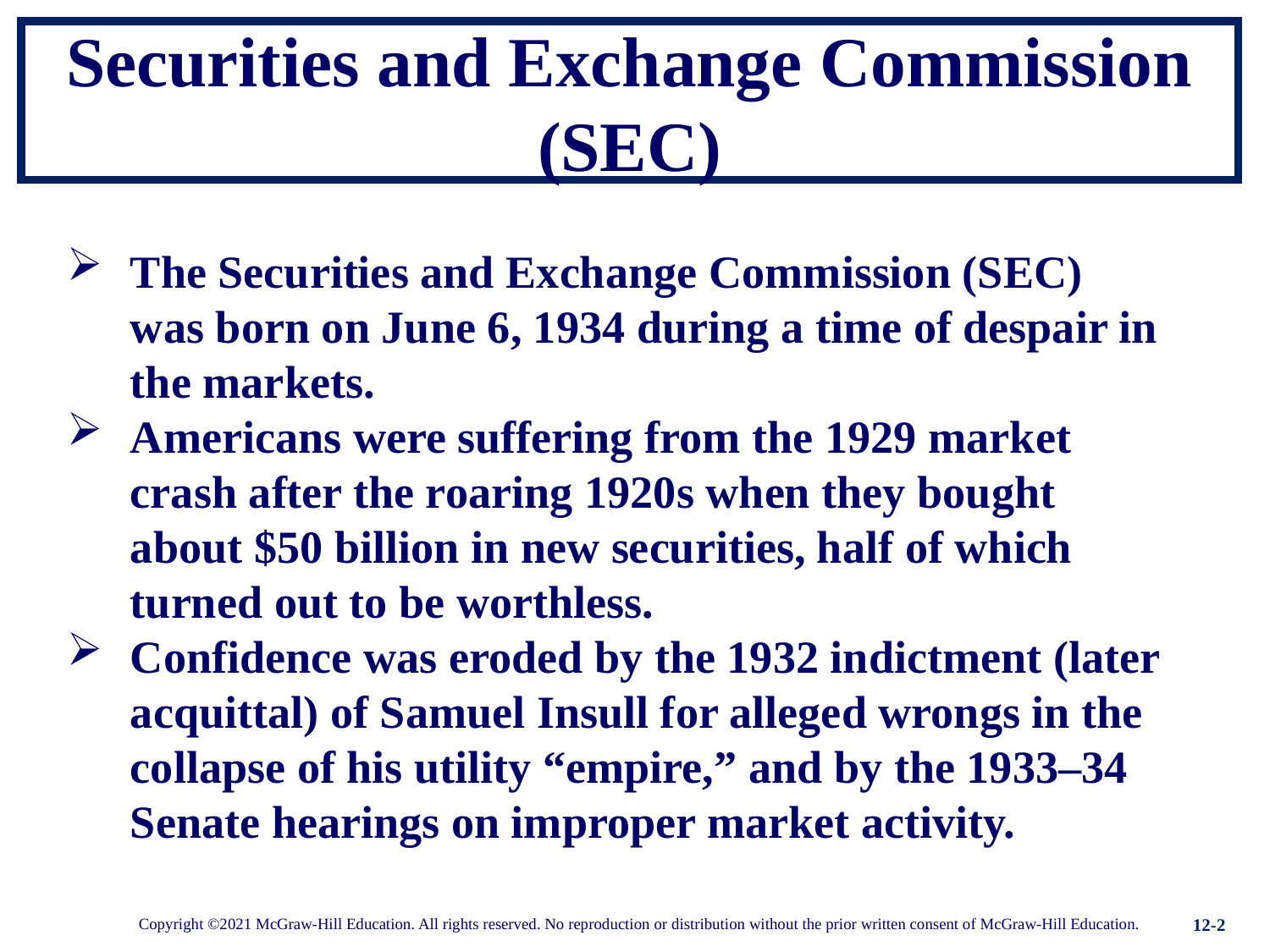

# Securities and Exchange Commission (SEC)
The Securities and Exchange Commission (SEC) was born on June 6, 1934 during a time of despair in the markets.
Americans were suffering from the 1929 market crash after the roaring 1920s when they bought about $50 billion in new securities, half of which turned out to be worthless.
Confidence was eroded by the 1932 indictment (later acquittal) of Samuel Insull for alleged wrongs in the collapse of his utility “empire,” and by the 1933–34 Senate hearings on improper market activity.
12-2
Copyright ©2021 McGraw-Hill Education. All rights reserved. No reproduction or distribution without the prior written consent of McGraw-Hill Education.